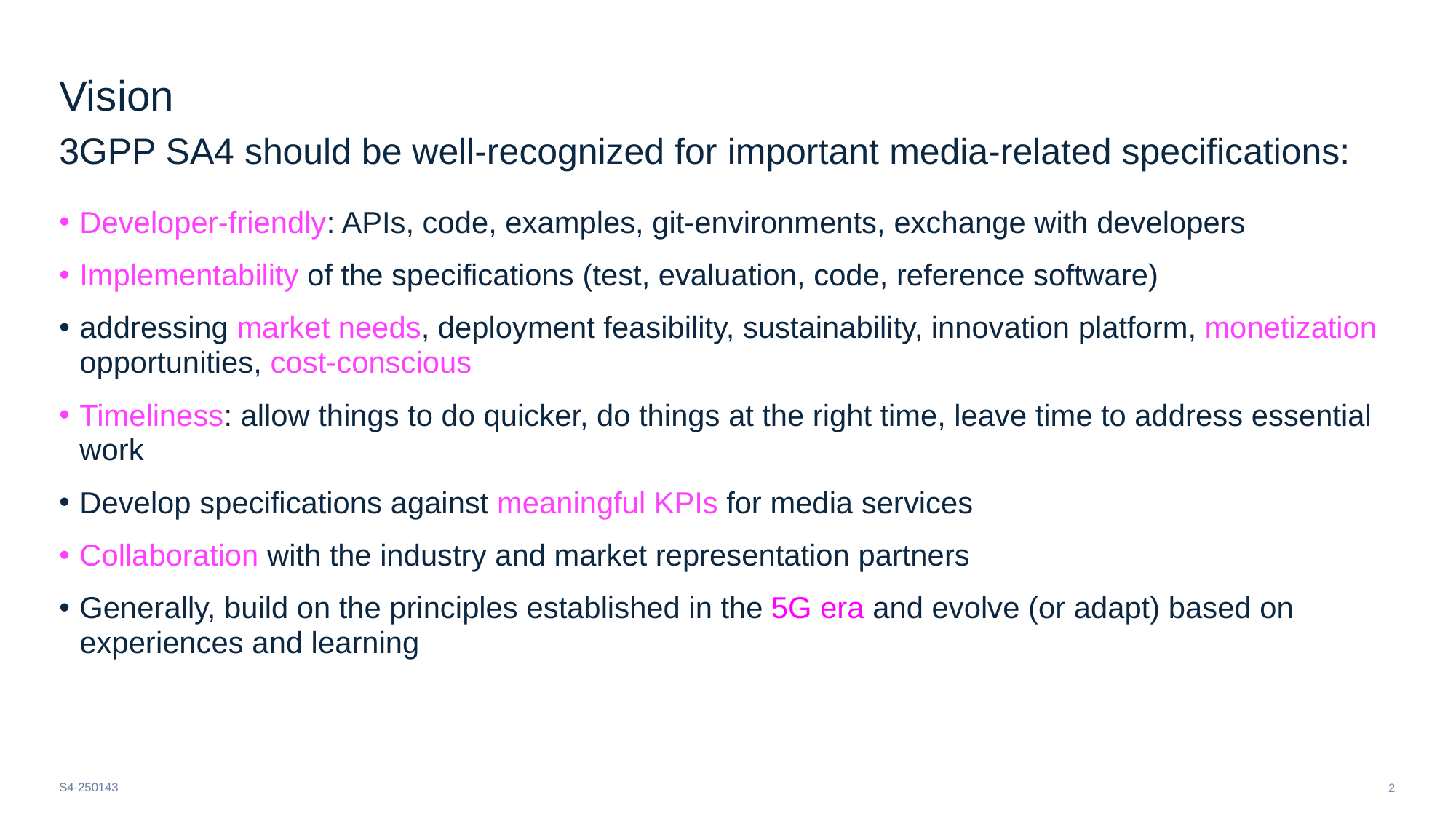

# Vision
3GPP SA4 should be well-recognized for important media-related specifications:
Developer-friendly: APIs, code, examples, git-environments, exchange with developers
Implementability of the specifications (test, evaluation, code, reference software)
addressing market needs, deployment feasibility, sustainability, innovation platform, monetization opportunities, cost-conscious
Timeliness: allow things to do quicker, do things at the right time, leave time to address essential work
Develop specifications against meaningful KPIs for media services
Collaboration with the industry and market representation partners
Generally, build on the principles established in the 5G era and evolve (or adapt) based on experiences and learning
S4-250143